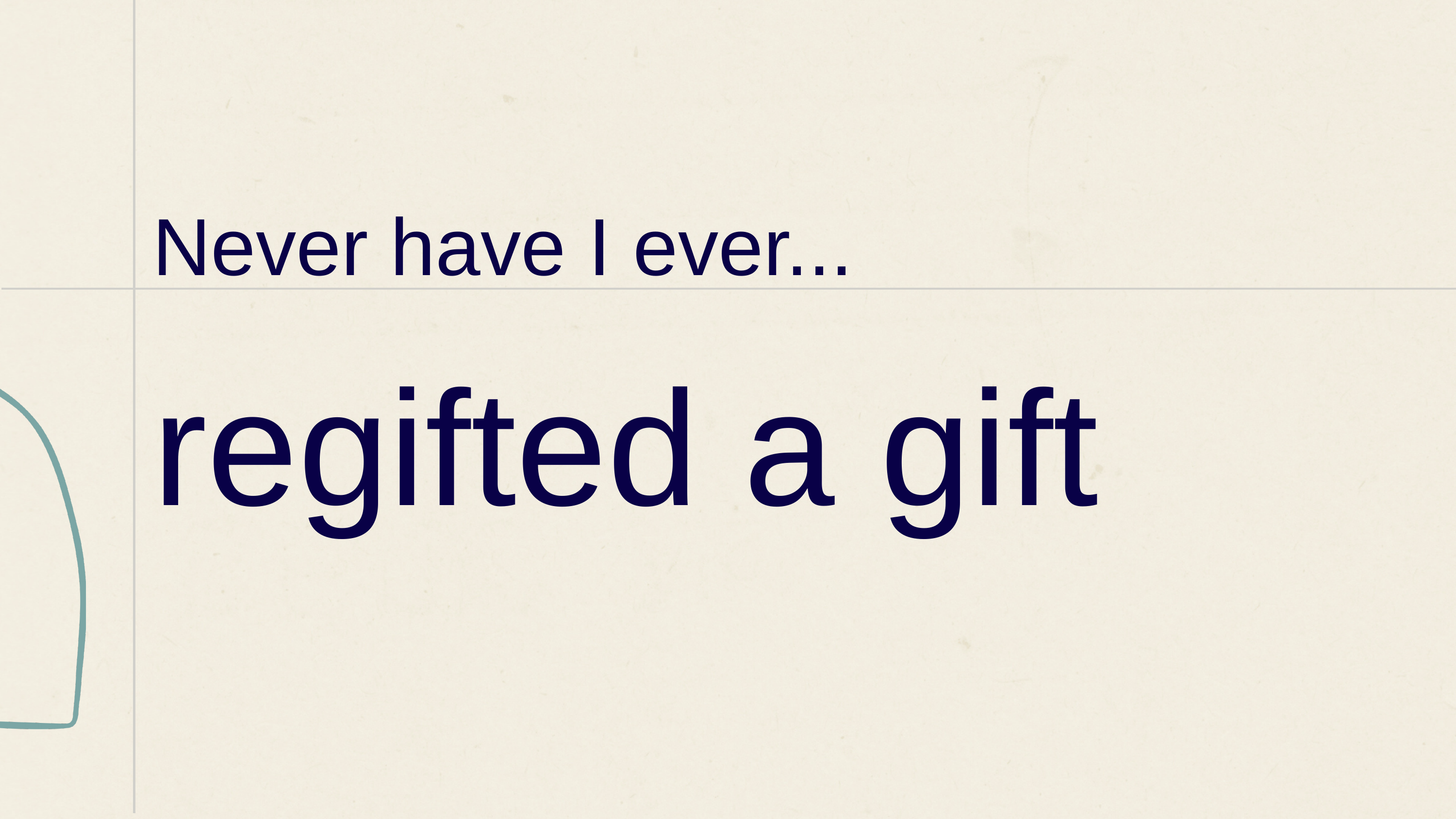

Never have I ever...
regifted a gift